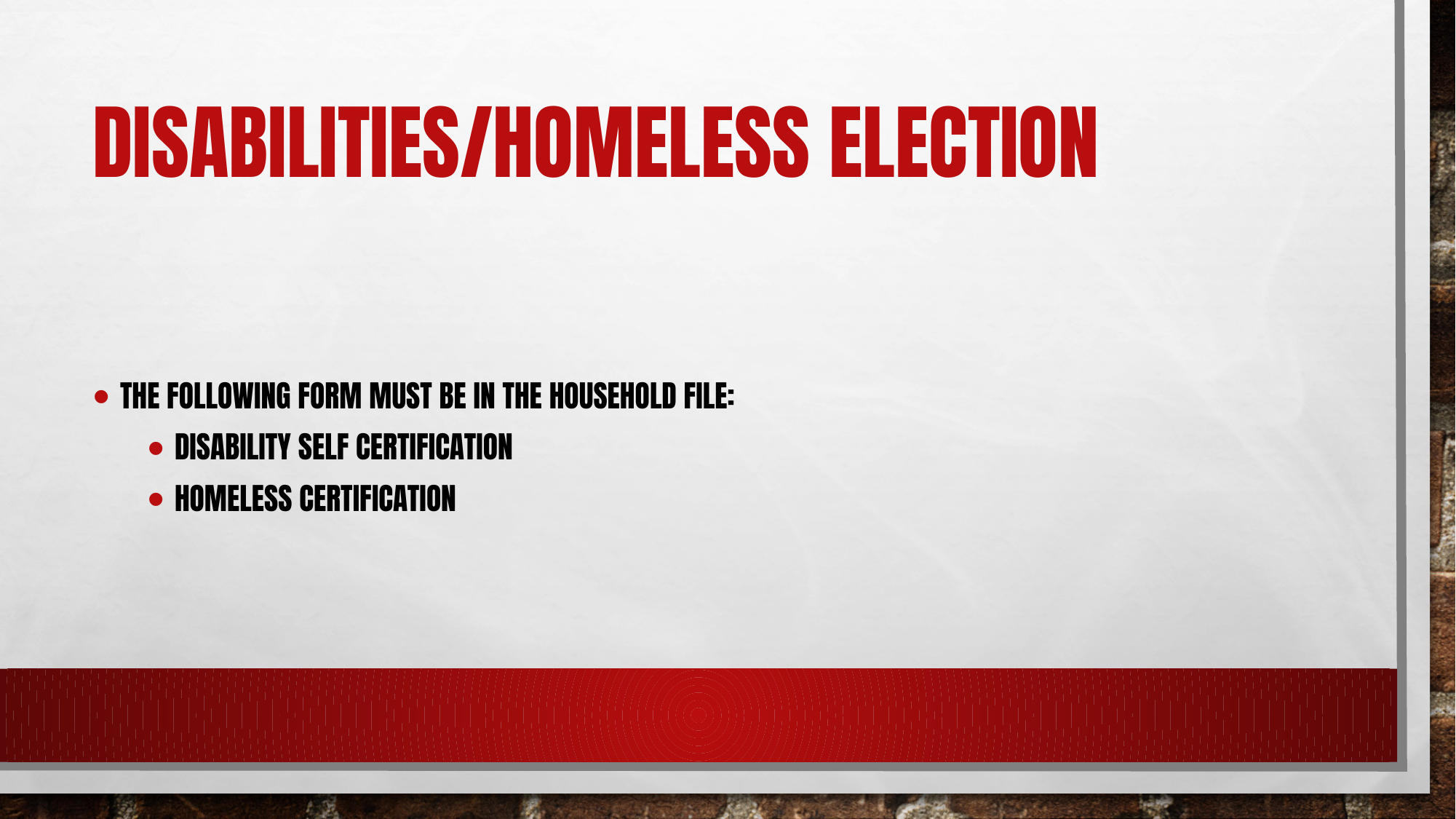

# Disabilities/Homeless election
The following form must be in the household file:
Disability Self Certification
Homeless certification